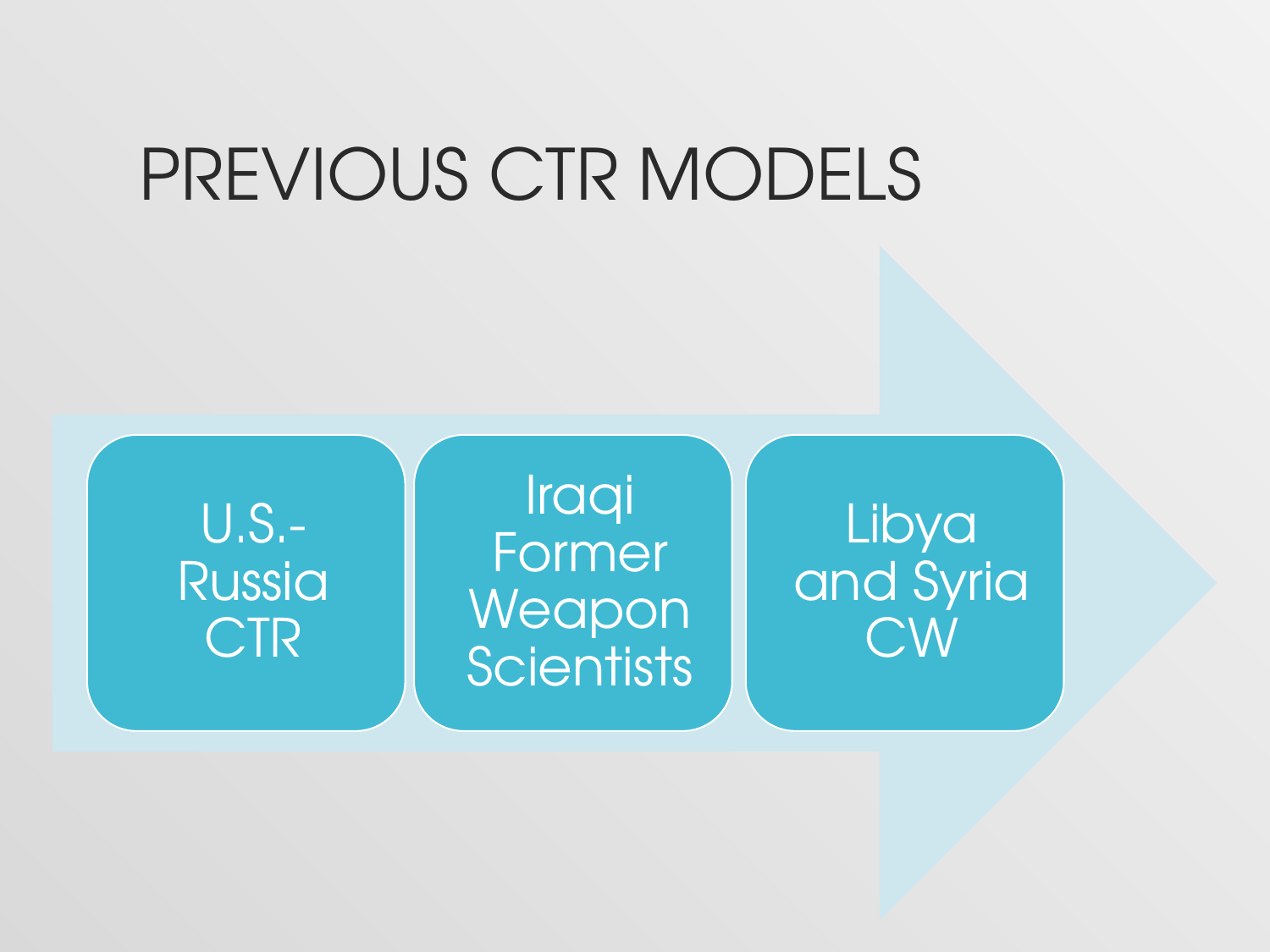

# PREVIOUS CTR MODELS
U.S.-Russia CTR
Iraqi Former Weapon Scientists
Libya and Syria CW